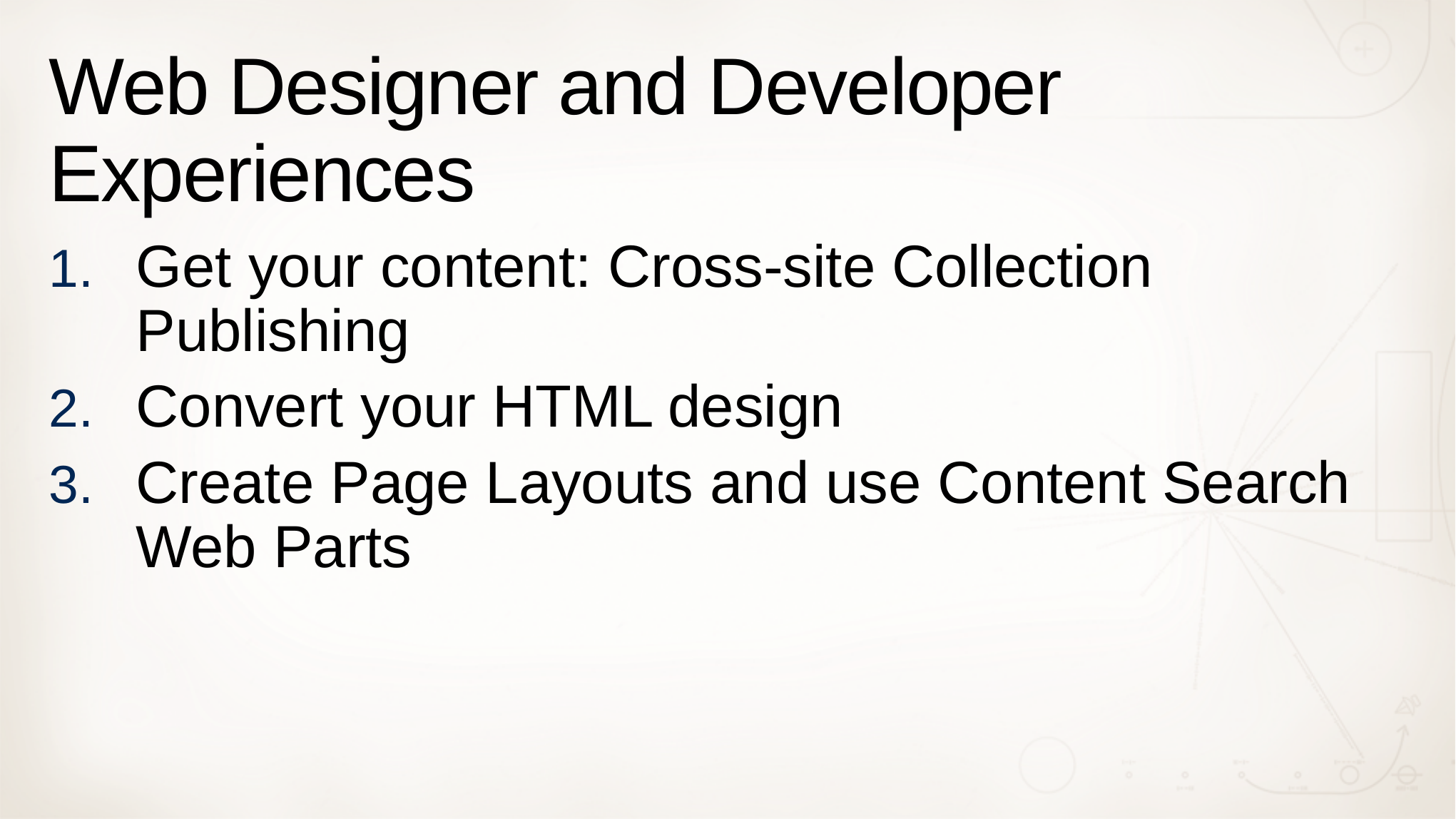

# Web Designer and Developer Experiences

Get your content: Cross-site Collection Publishing
Convert your HTML design
Create Page Layouts and use Content Search Web Parts